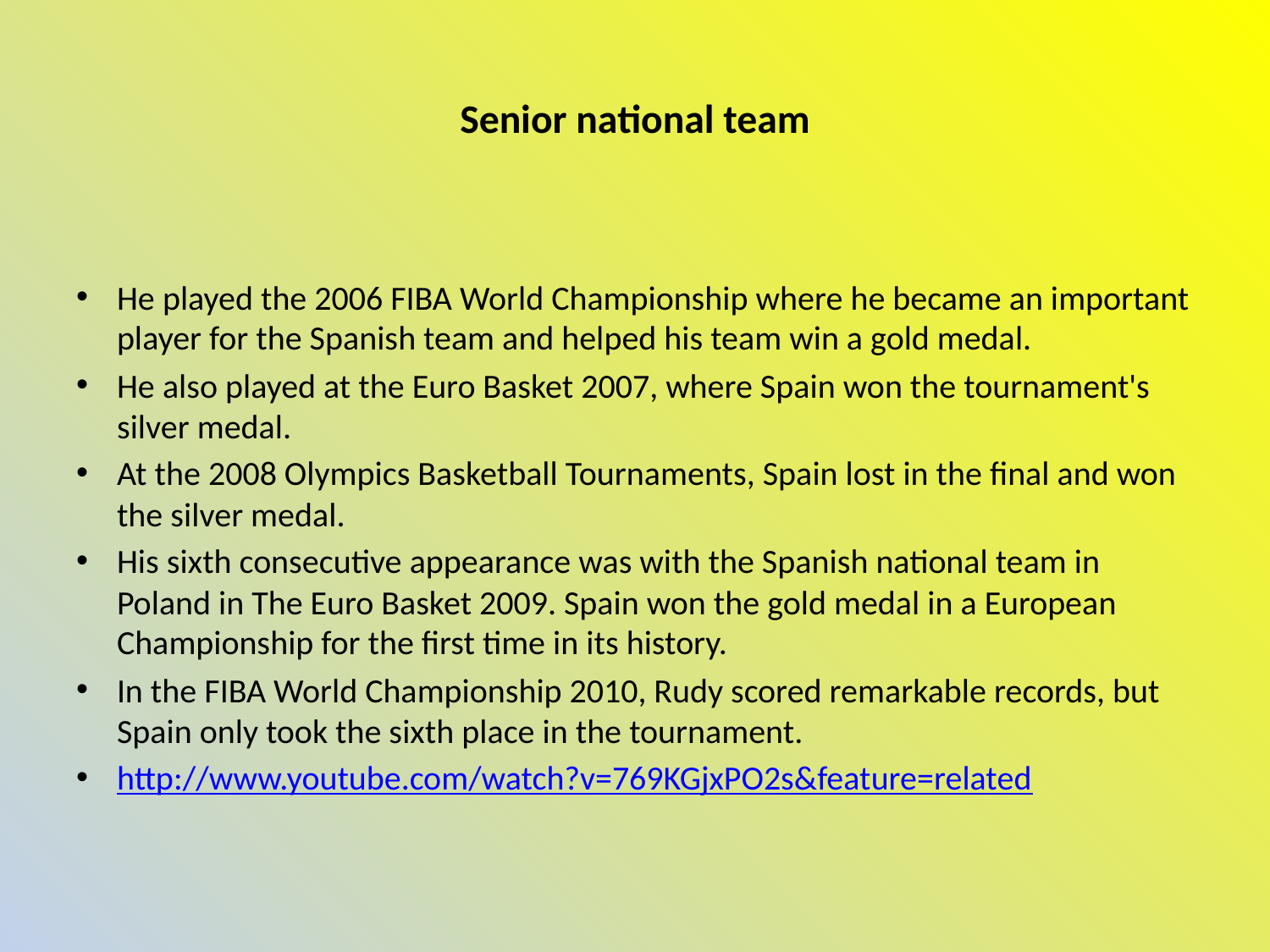

# Senior national team

He played the 2006 FIBA World Championship where he became an important player for the Spanish team and helped his team win a gold medal.
He also played at the Euro Basket 2007, where Spain won the tournament's silver medal.
At the 2008 Olympics Basketball Tournaments, Spain lost in the final and won the silver medal.
His sixth consecutive appearance was with the Spanish national team in Poland in The Euro Basket 2009. Spain won the gold medal in a European Championship for the first time in its history.
In the FIBA World Championship 2010, Rudy scored remarkable records, but Spain only took the sixth place in the tournament.
http://www.youtube.com/watch?v=769KGjxPO2s&feature=related